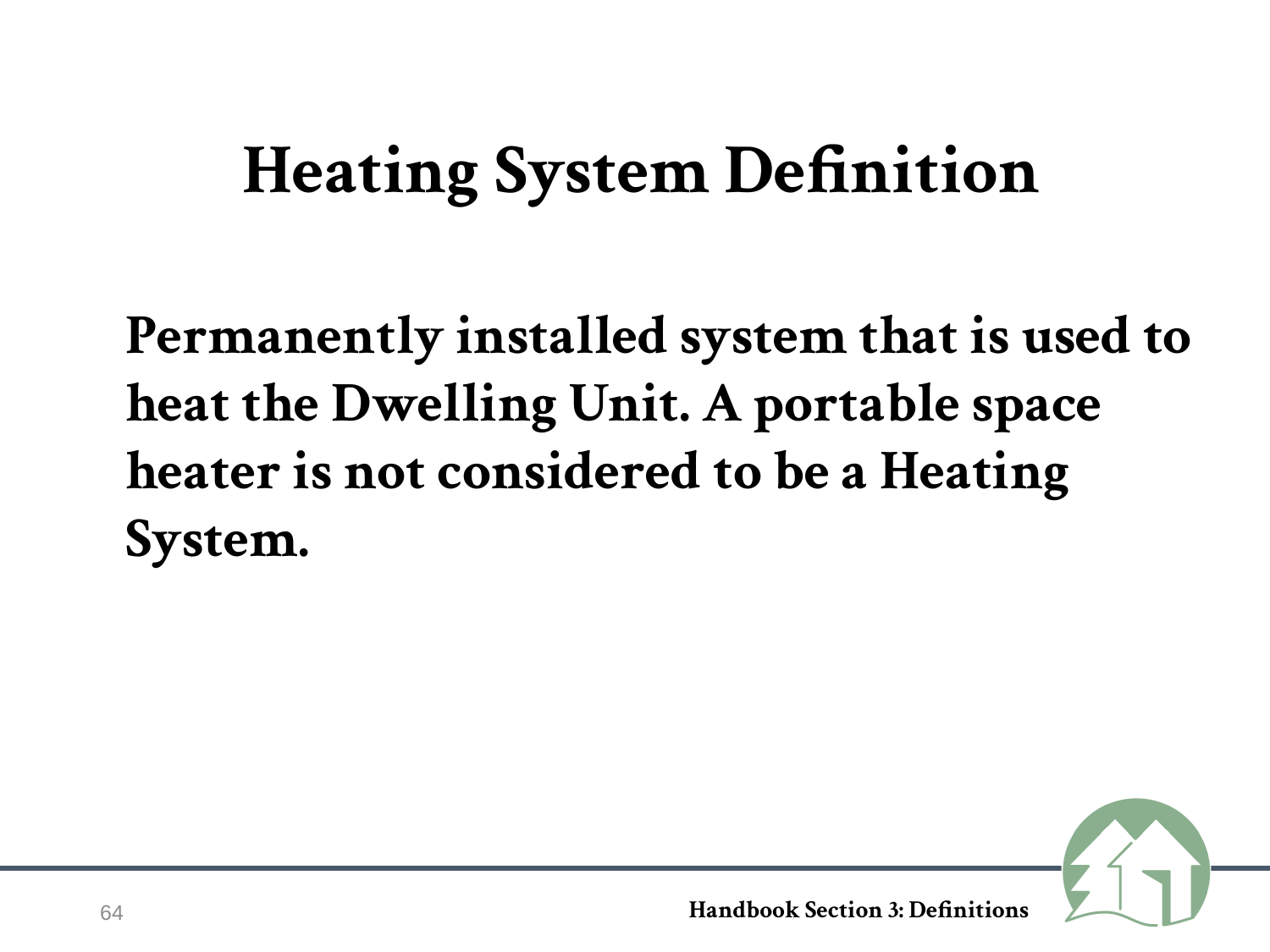

Heating System Definition
Permanently installed system that is used to heat the Dwelling Unit. A portable space heater is not considered to be a Heating System.

64
Handbook Section 3: Definitions